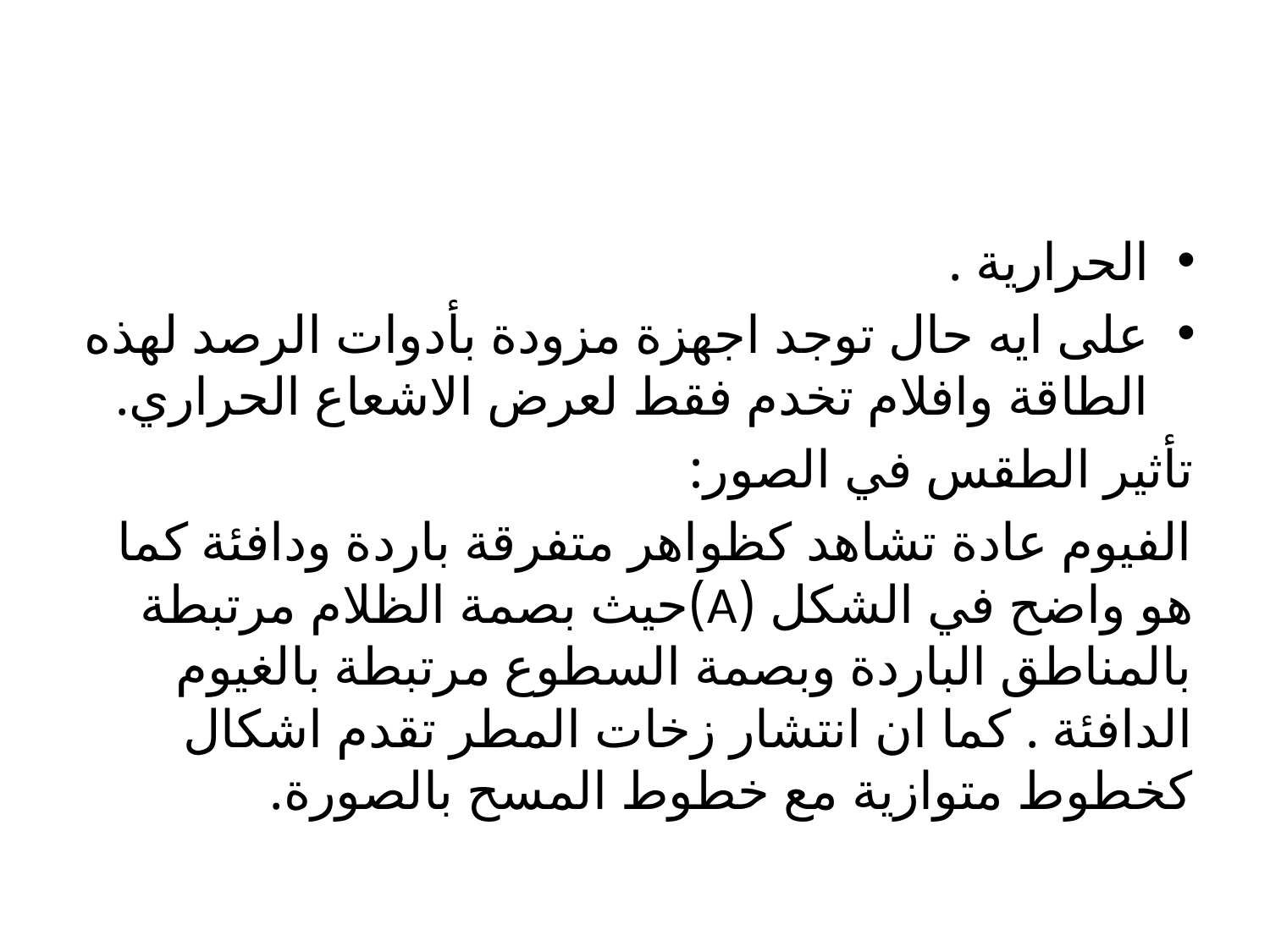

الحرارية .
على ايه حال توجد اجهزة مزودة بأدوات الرصد لهذه الطاقة وافلام تخدم فقط لعرض الاشعاع الحراري.
تأثير الطقس في الصور:
الفيوم عادة تشاهد كظواهر متفرقة باردة ودافئة كما هو واضح في الشكل (A)حيث بصمة الظلام مرتبطة بالمناطق الباردة وبصمة السطوع مرتبطة بالغيوم الدافئة . كما ان انتشار زخات المطر تقدم اشكال كخطوط متوازية مع خطوط المسح بالصورة.